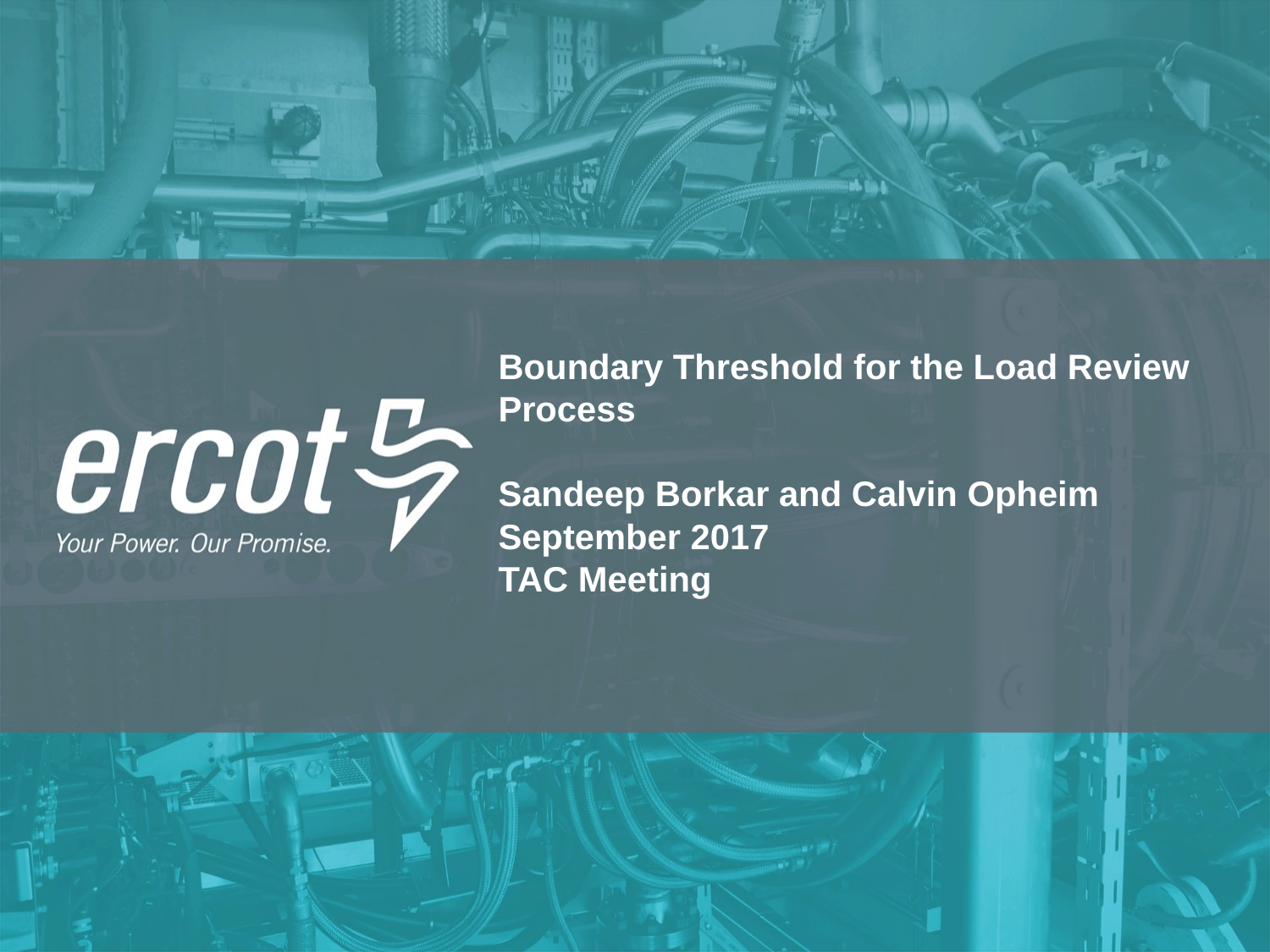

Boundary Threshold for the Load Review Process

Sandeep Borkar and Calvin Opheim
September 2017
TAC Meeting